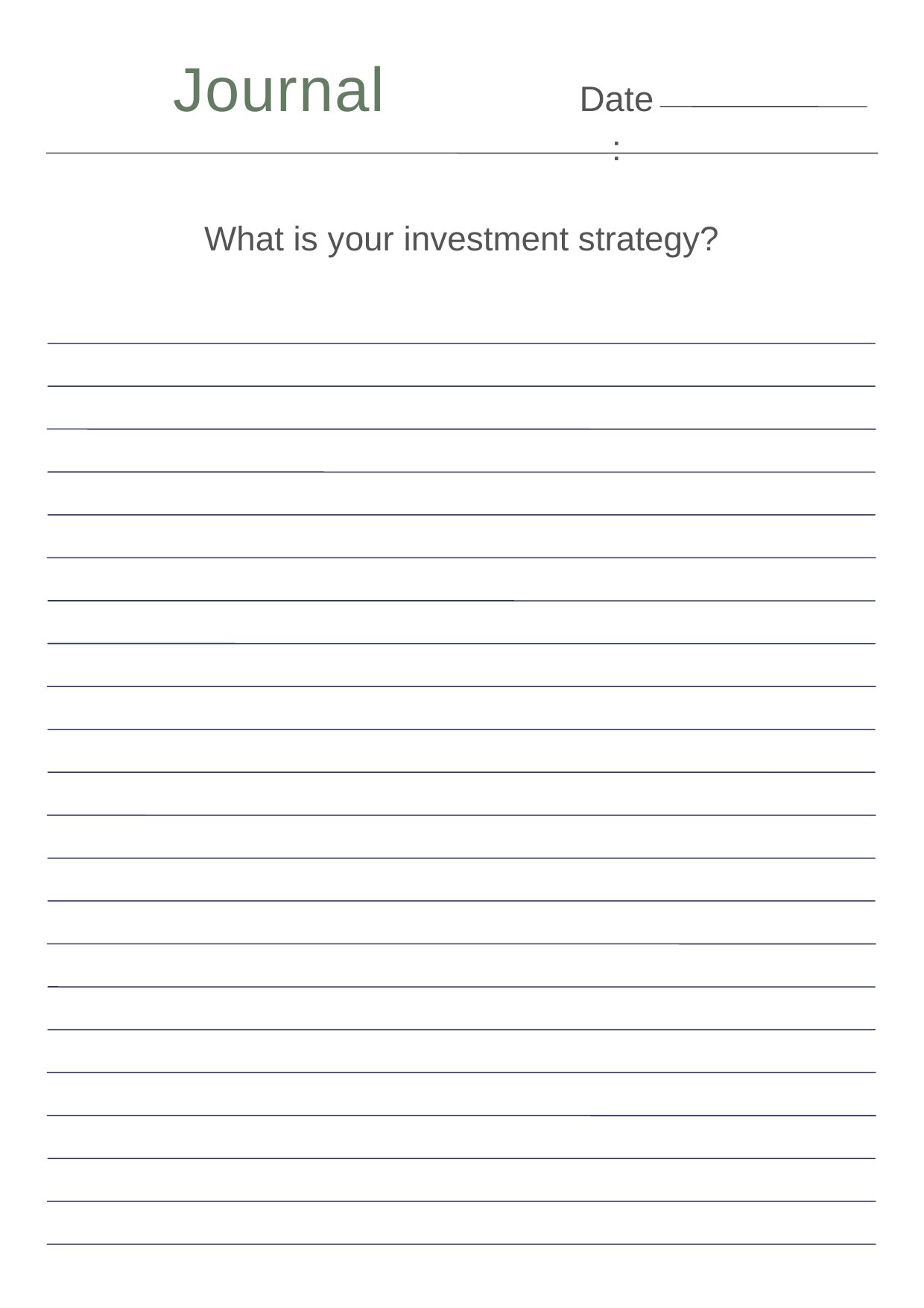

Journal
Date:

What is your investment strategy?